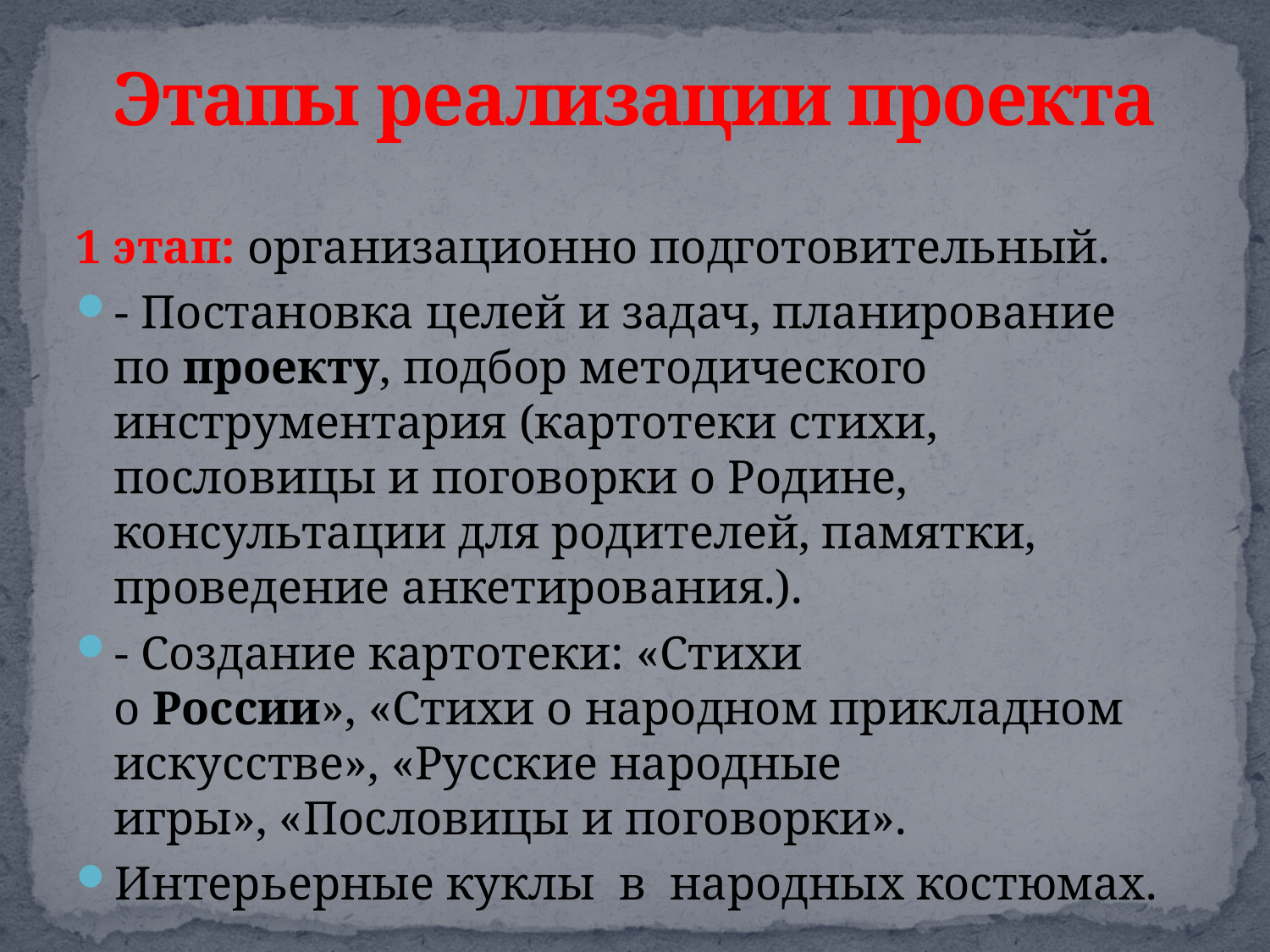

# Этапы реализации проекта
1 этап: организационно подготовительный.
- Постановка целей и задач, планирование по проекту, подбор методического инструментария (картотеки стихи, пословицы и поговорки о Родине, консультации для родителей, памятки, проведение анкетирования.).
- Создание картотеки: «Стихи о России», «Стихи о народном прикладном искусстве», «Русские народные игры», «Пословицы и поговорки».
Интерьерные куклы  в  народных костюмах.